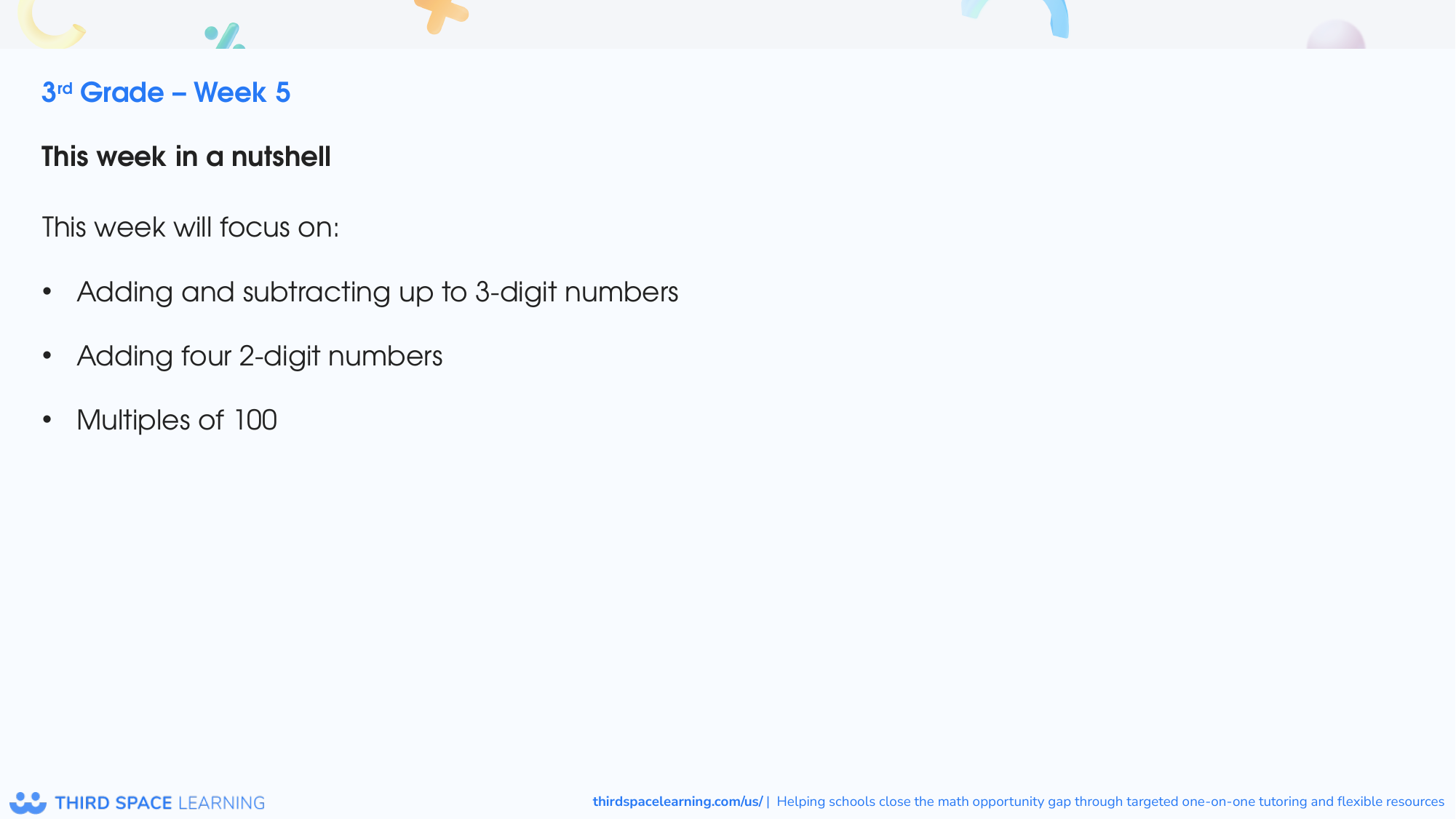

3rd Grade – Week 5
This week in a nutshell
This week will focus on:
Adding and subtracting up to 3-digit numbers
Adding four 2-digit numbers
Multiples of 100